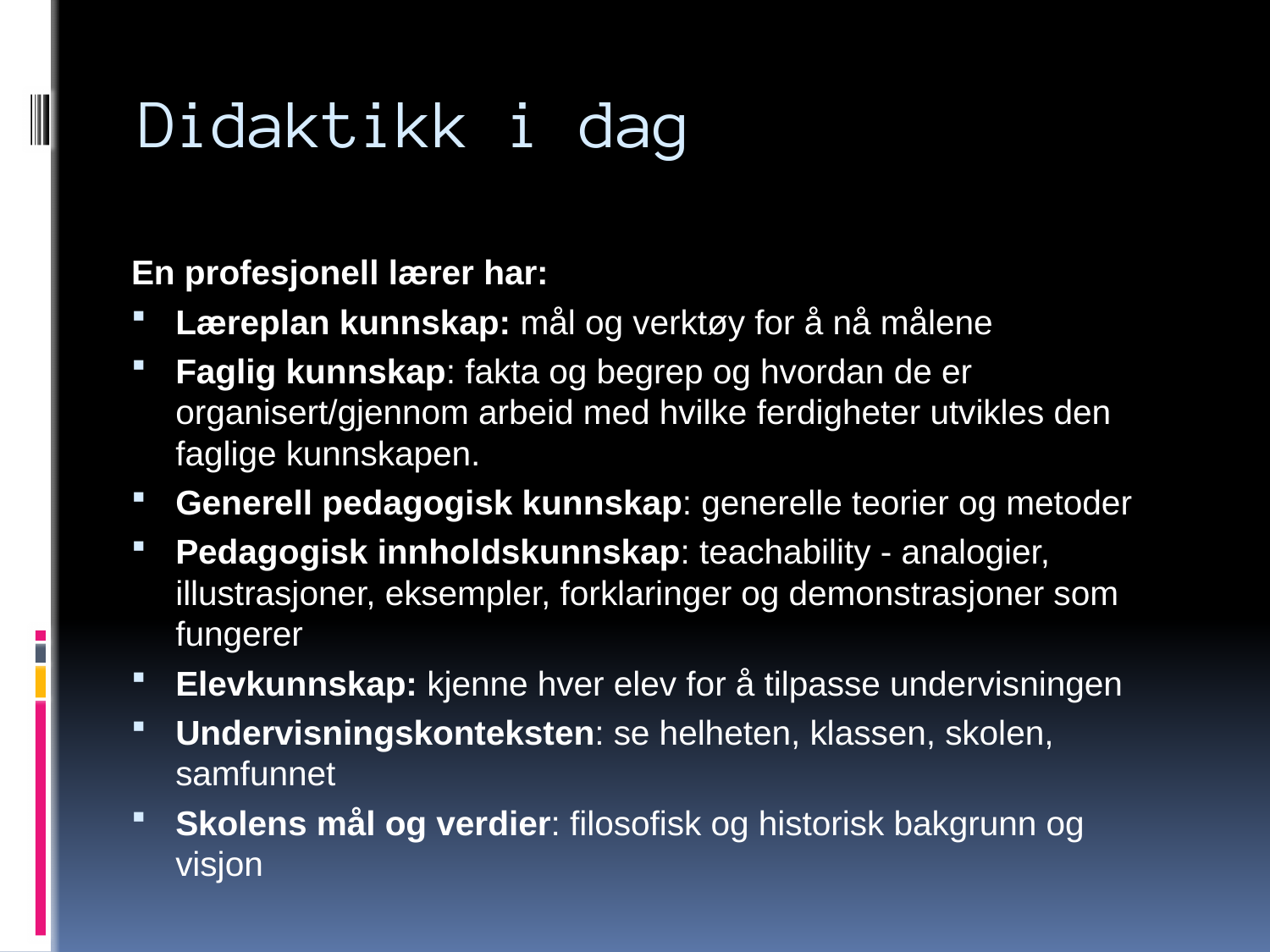

# Didaktikk i dag
En profesjonell lærer har:
Læreplan kunnskap: mål og verktøy for å nå målene
Faglig kunnskap: fakta og begrep og hvordan de er organisert/gjennom arbeid med hvilke ferdigheter utvikles den faglige kunnskapen.
Generell pedagogisk kunnskap: generelle teorier og metoder
Pedagogisk innholdskunnskap: teachability - analogier, illustrasjoner, eksempler, forklaringer og demonstrasjoner som fungerer
Elevkunnskap: kjenne hver elev for å tilpasse undervisningen
Undervisningskonteksten: se helheten, klassen, skolen, samfunnet
Skolens mål og verdier: filosofisk og historisk bakgrunn og visjon